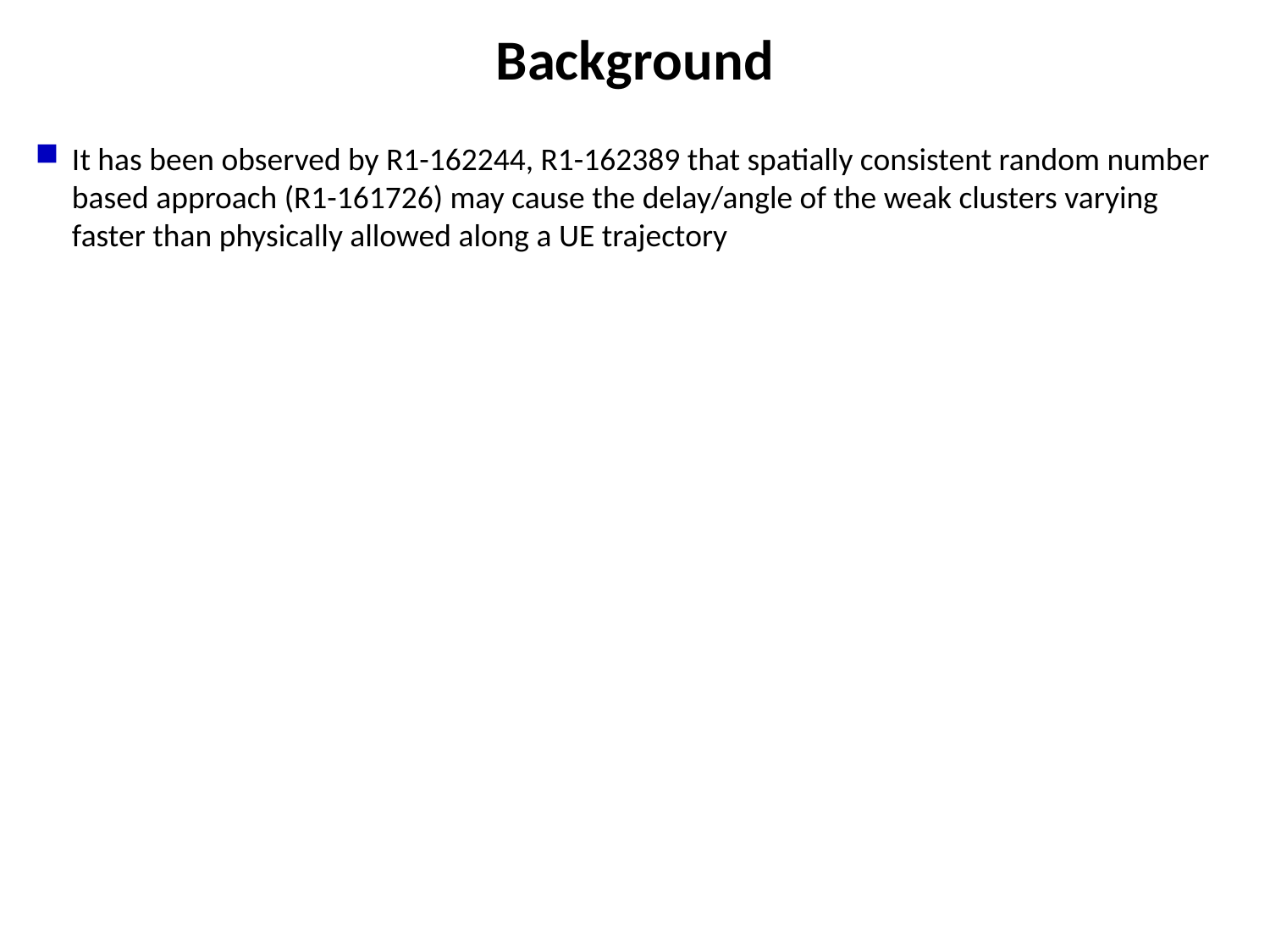

# Background
It has been observed by R1-162244, R1-162389 that spatially consistent random number based approach (R1-161726) may cause the delay/angle of the weak clusters varying faster than physically allowed along a UE trajectory